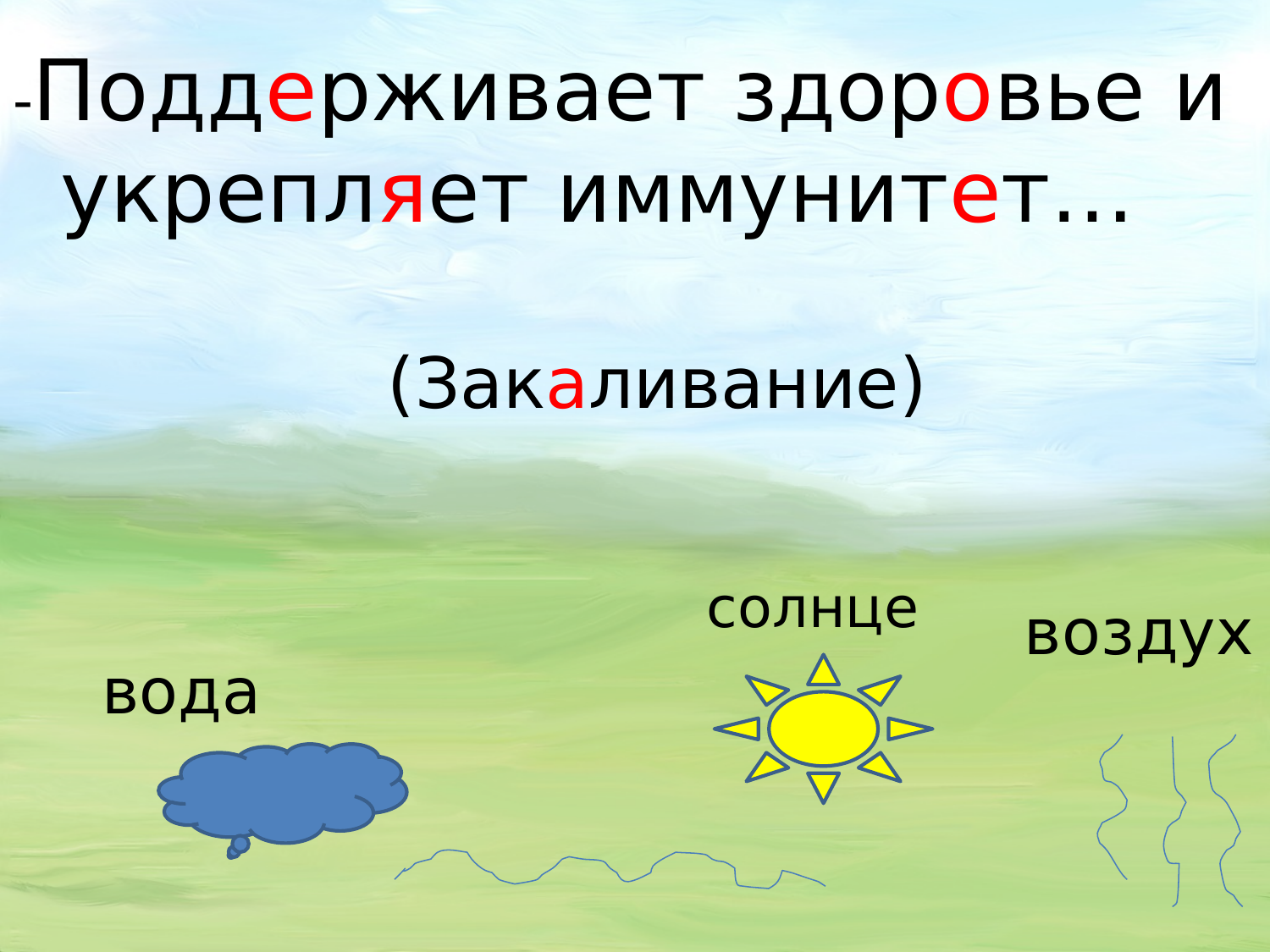

-Поддерживает здоровье и укрепляет иммунитет…
 (Закаливание)
солнце
воздух
вода